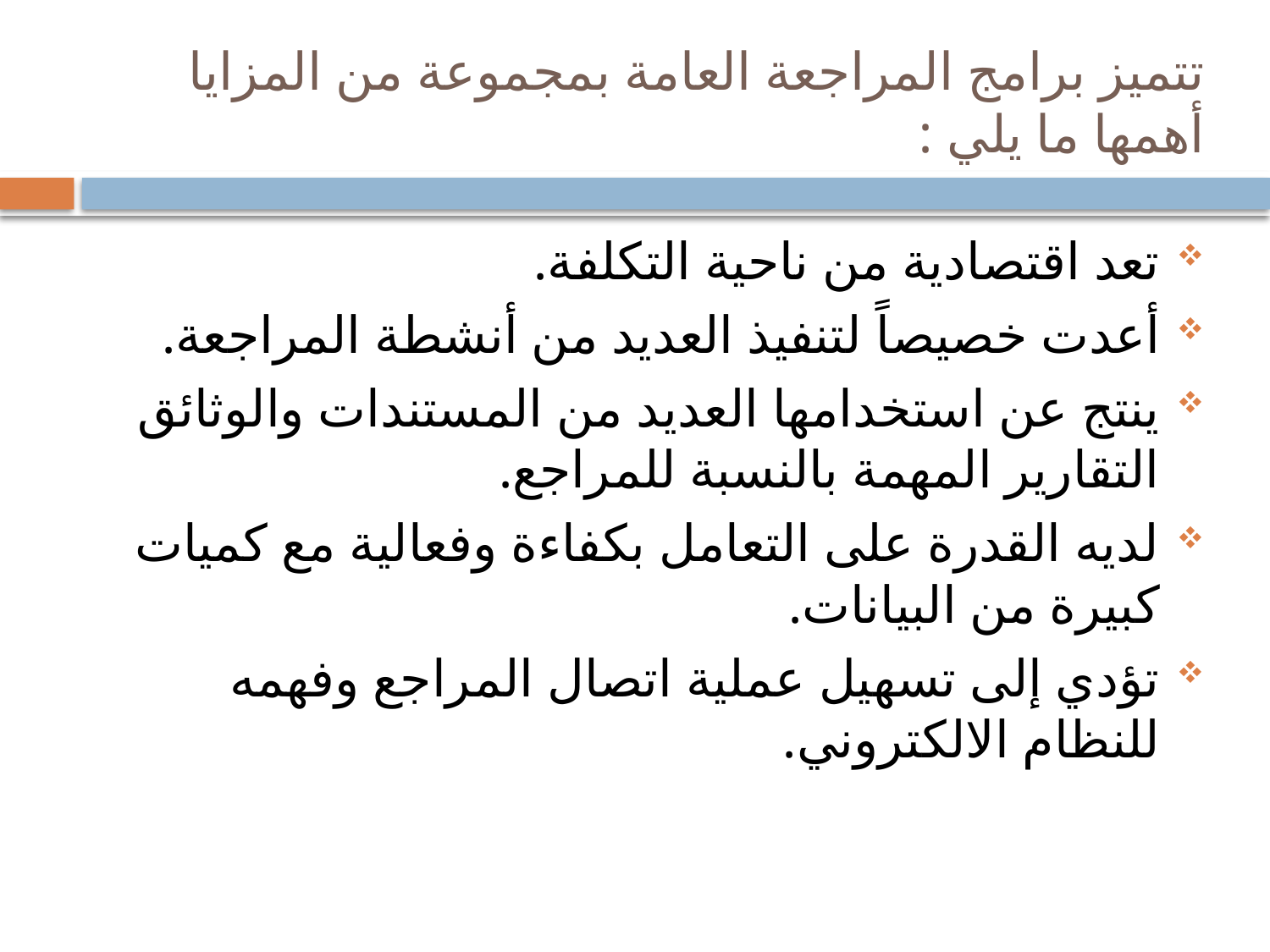

# تتميز برامج المراجعة العامة بمجموعة من المزايا أهمها ما يلي :
تعد اقتصادية من ناحية التكلفة.
أعدت خصيصاً لتنفيذ العديد من أنشطة المراجعة.
ينتج عن استخدامها العديد من المستندات والوثائق التقارير المهمة بالنسبة للمراجع.
لديه القدرة على التعامل بكفاءة وفعالية مع كميات كبيرة من البيانات.
تؤدي إلى تسهيل عملية اتصال المراجع وفهمه للنظام الالكتروني.